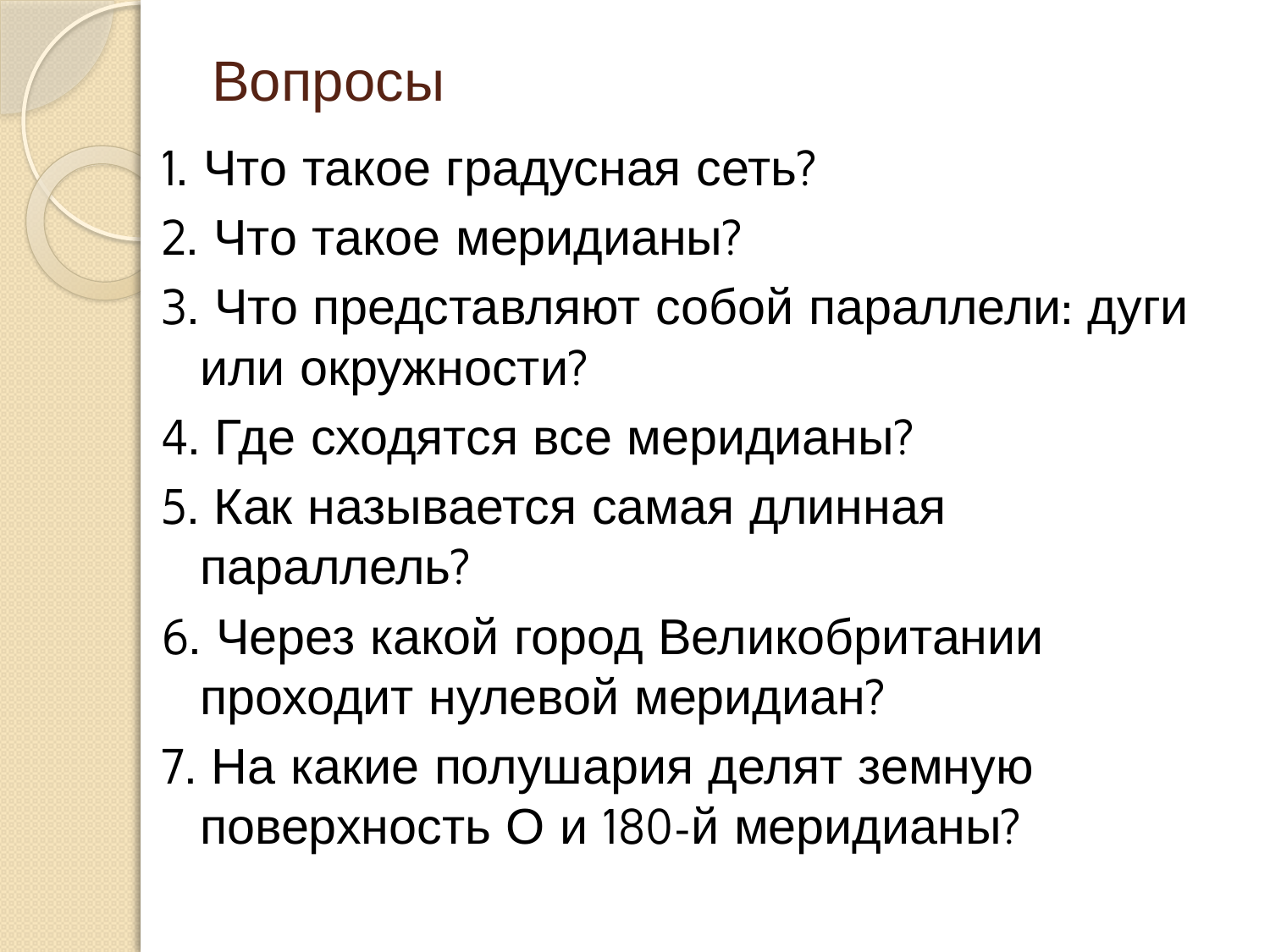

# Вопросы
1. Что такое градусная сеть?
2. Что такое меридианы?
3. Что представляют собой параллели: дуги или окружности?
4. Где сходятся все меридианы?
5. Как называется самая длинная параллель?
6. Через какой город Великобритании проходит нулевой меридиан?
7. На какие полушария делят земную поверхность О и 180-й меридианы?